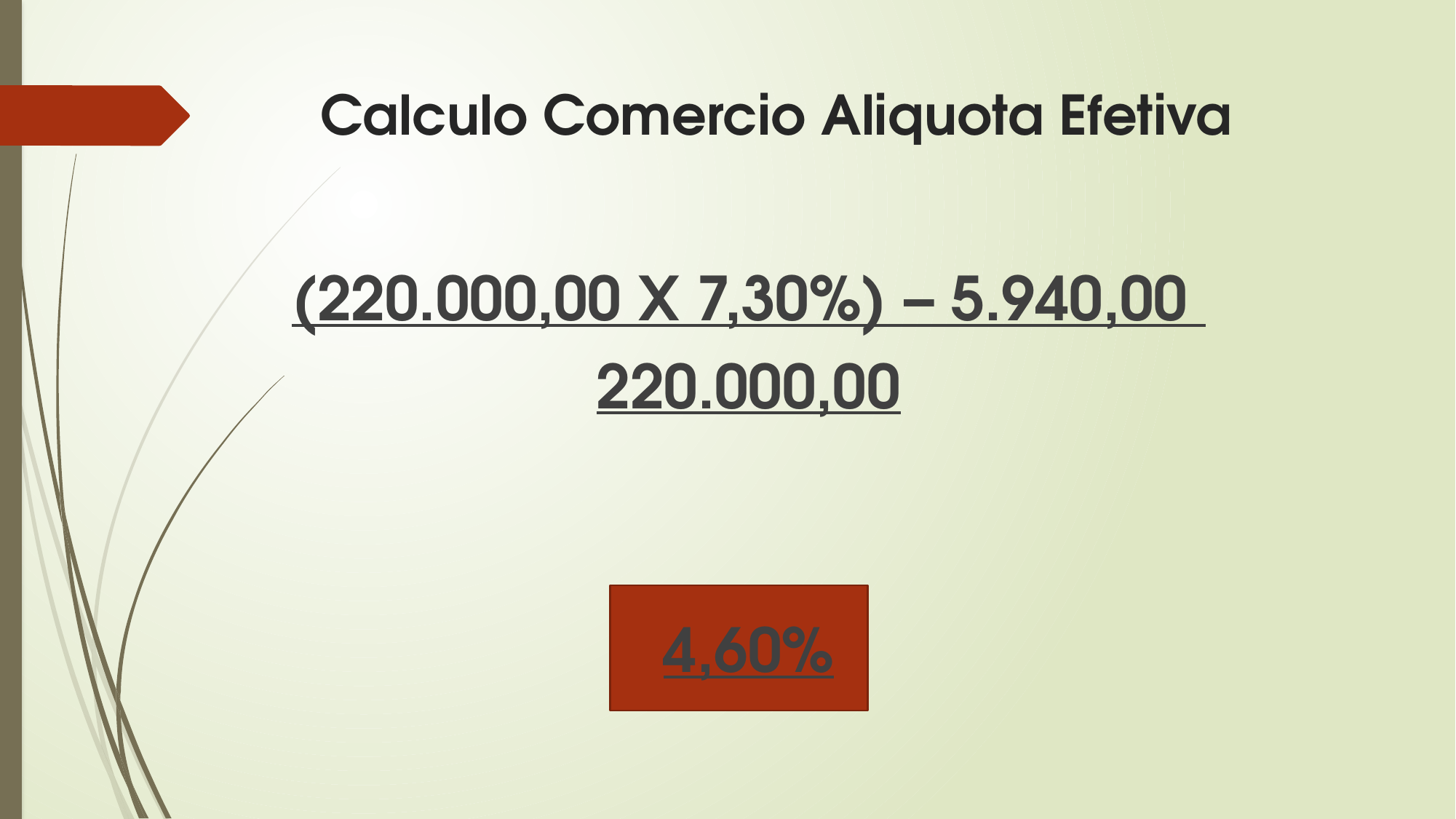

# Calculo Comercio Aliquota Efetiva
(220.000,00 X 7,30%) – 5.940,00
220.000,00

4,60%